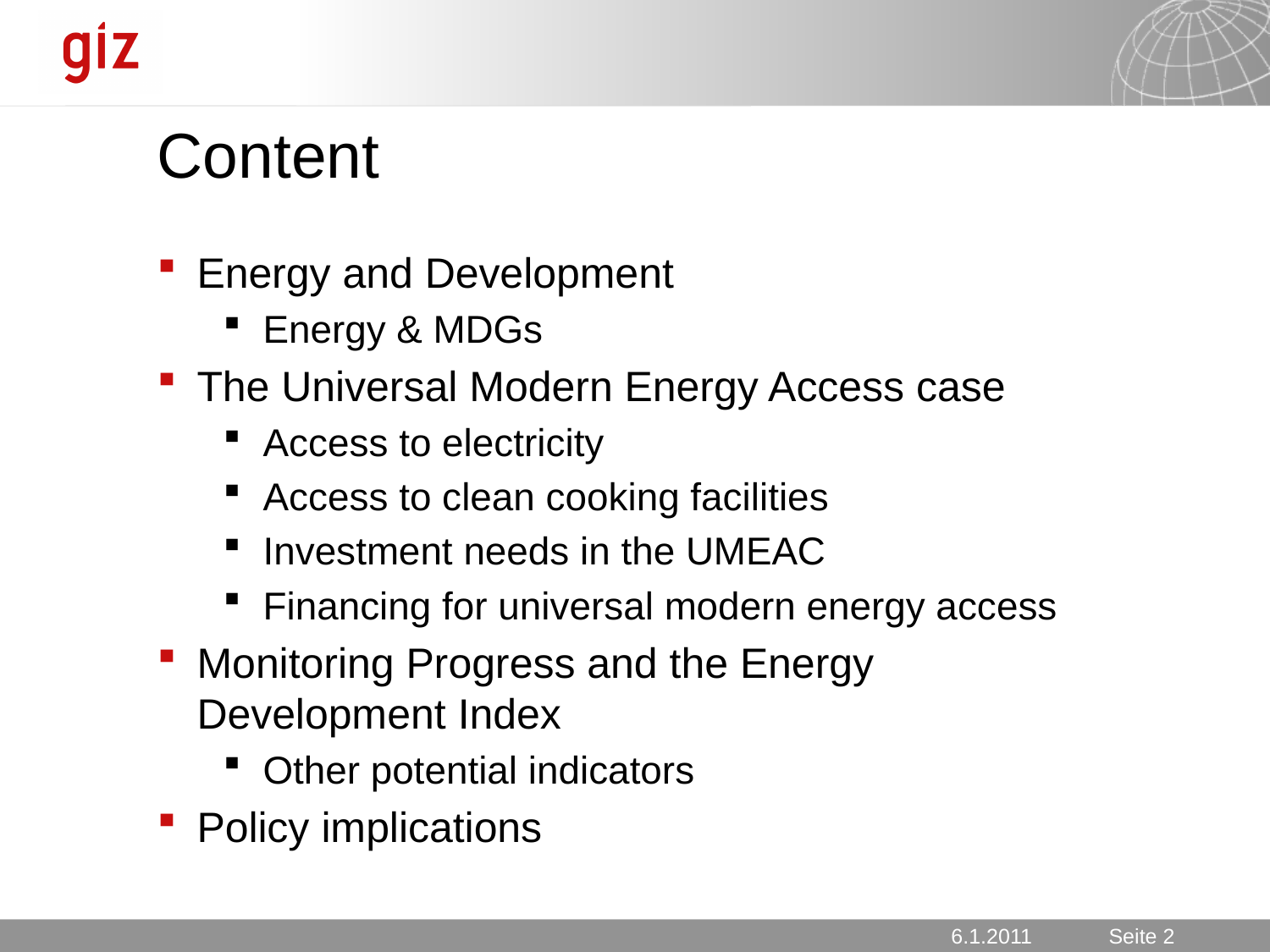

# Content
Energy and Development
Energy & MDGs
The Universal Modern Energy Access case
Access to electricity
Access to clean cooking facilities
Investment needs in the UMEAC
Financing for universal modern energy access
Monitoring Progress and the Energy Development Index
Other potential indicators
Policy implications
6.1.2011